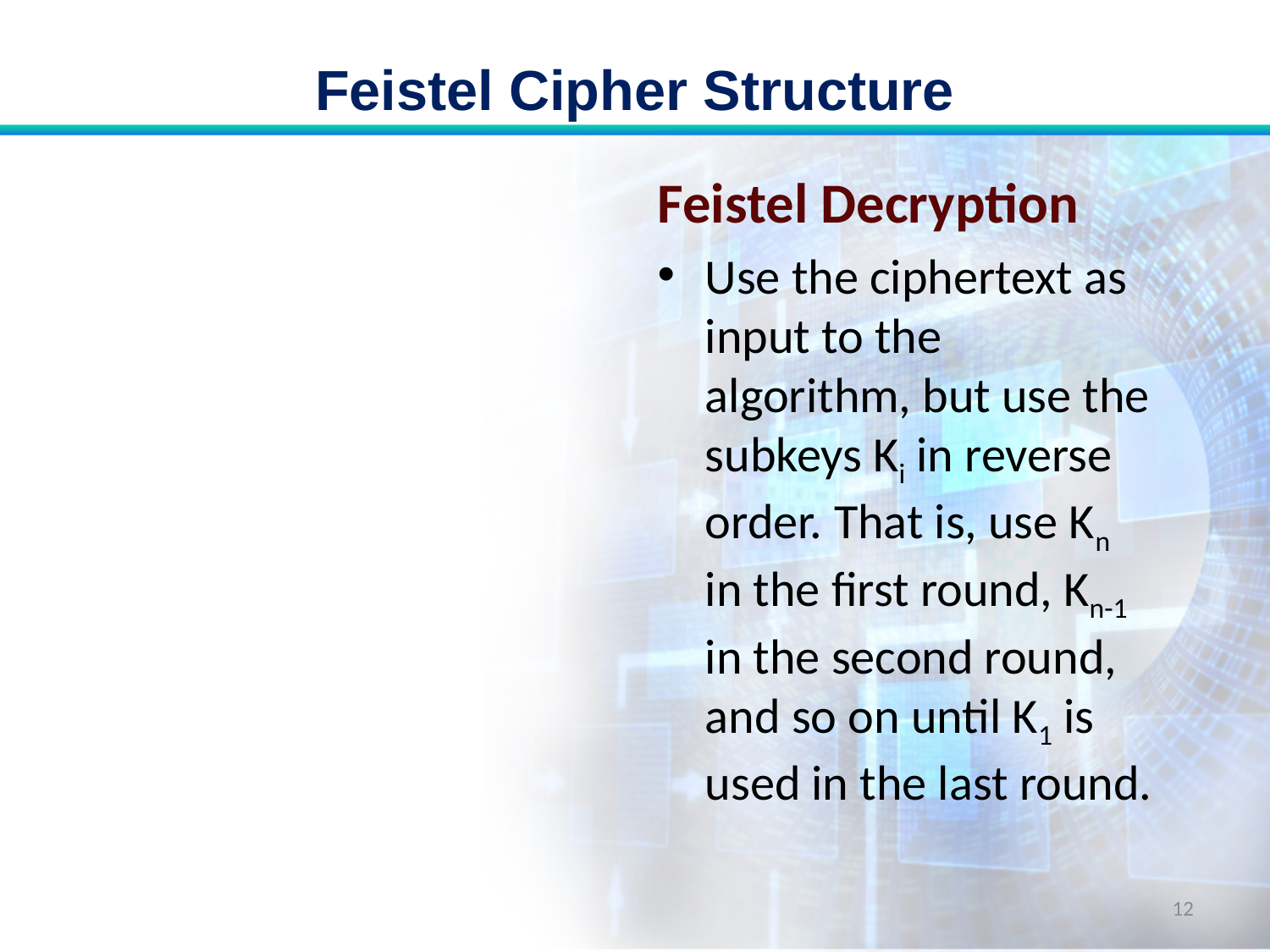

# Feistel Cipher Structure
Feistel Decryption
Use the ciphertext as input to the algorithm, but use the subkeys Ki in reverse order. That is, use Kn in the first round, Kn-1 in the second round, and so on until K1 is used in the last round.

12